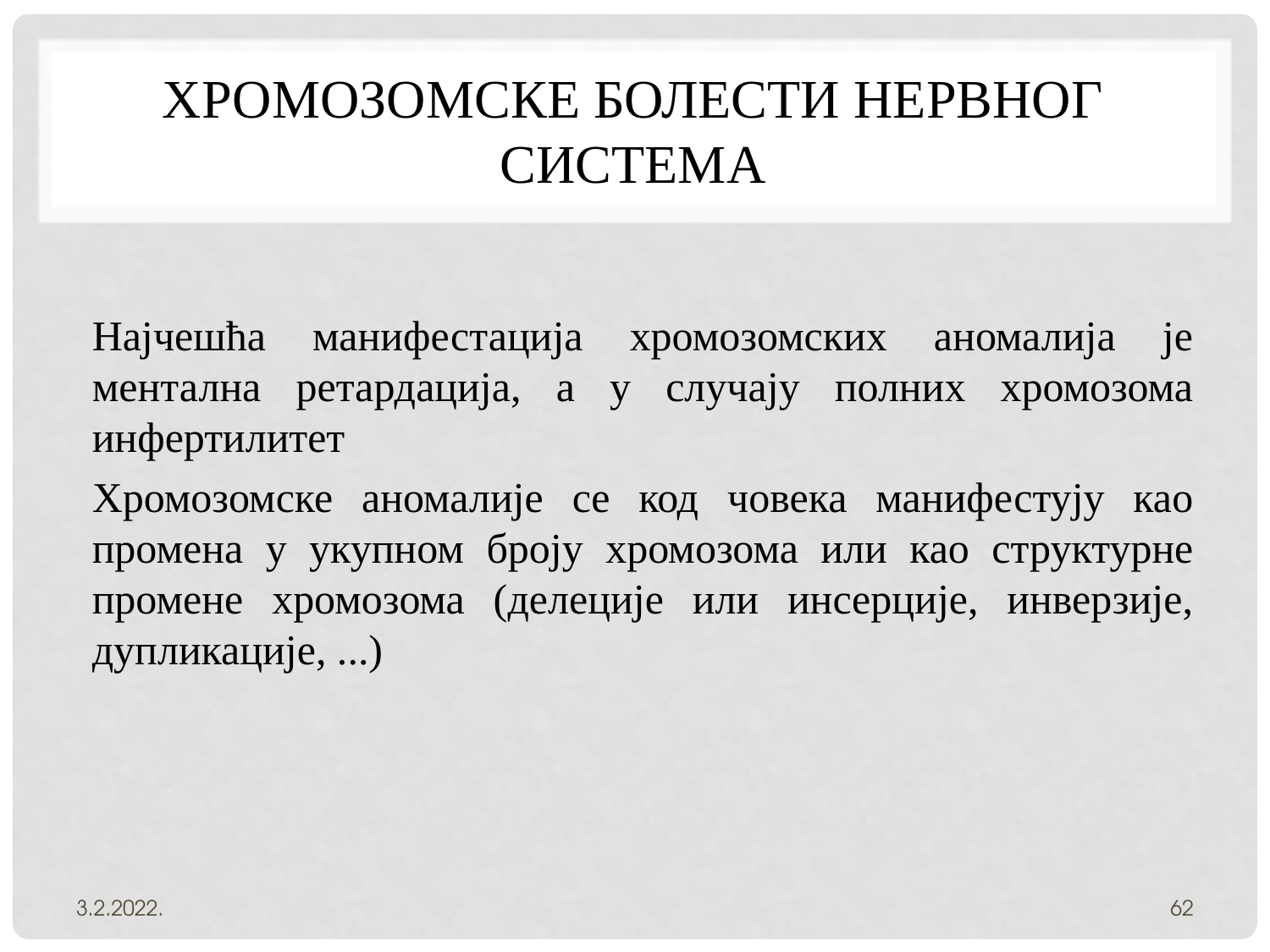

# Хромозомске болести нервног система

Најчешћа манифестација хромозомских аномалија је ментална ретардација, а у случају полних хромозома инфертилитет
Хромозомске аномалије се код човека манифестују као промена у укупном броју хромозома или као структурне промене хромозома (делеције или инсерције, инверзије, дупликације, ...)
3.2.2022.
62